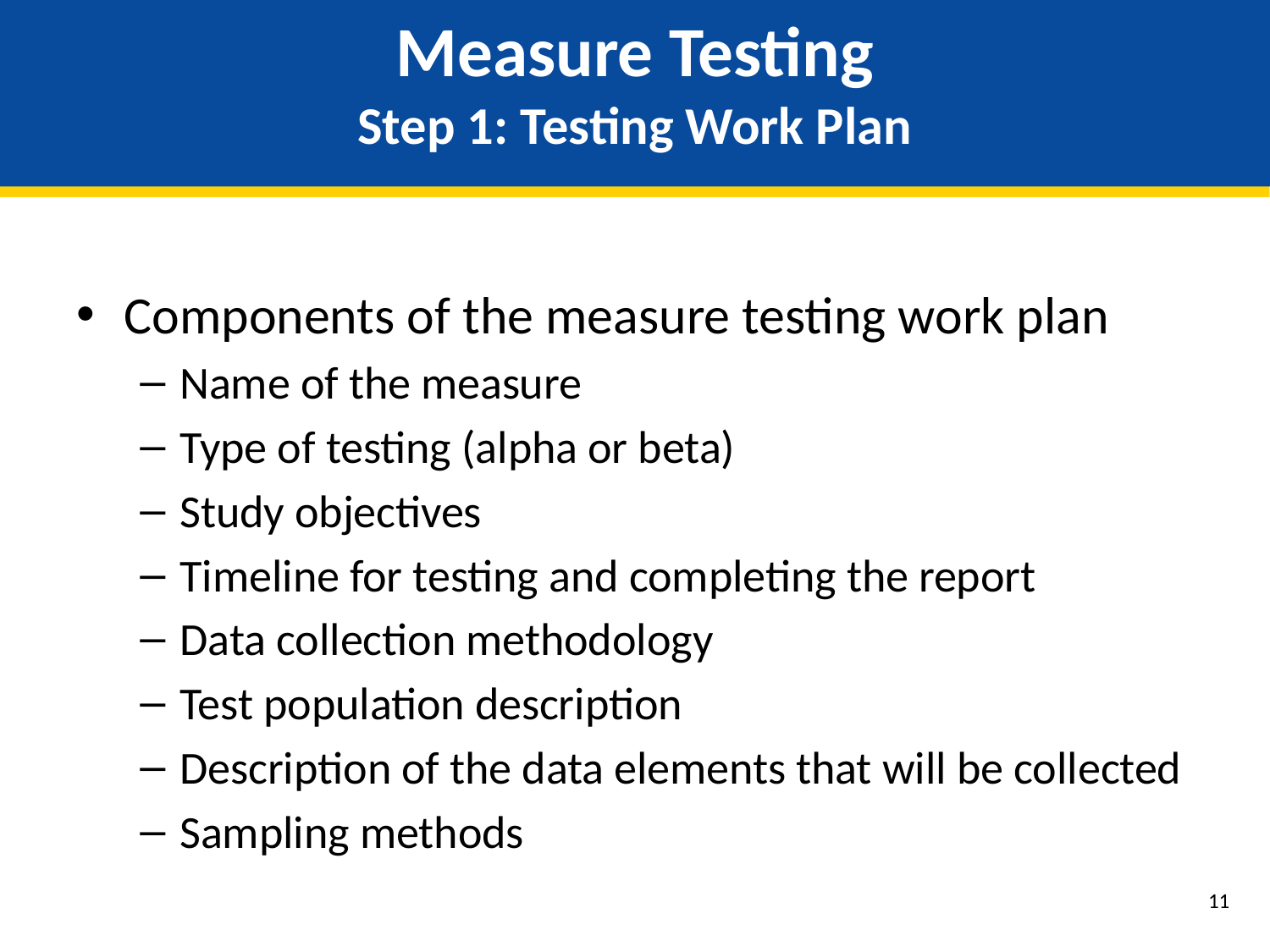

# Measure Testing Step 1: Testing Work Plan
Components of the measure testing work plan
Name of the measure
Type of testing (alpha or beta)
Study objectives
Timeline for testing and completing the report
Data collection methodology
Test population description
Description of the data elements that will be collected
Sampling methods